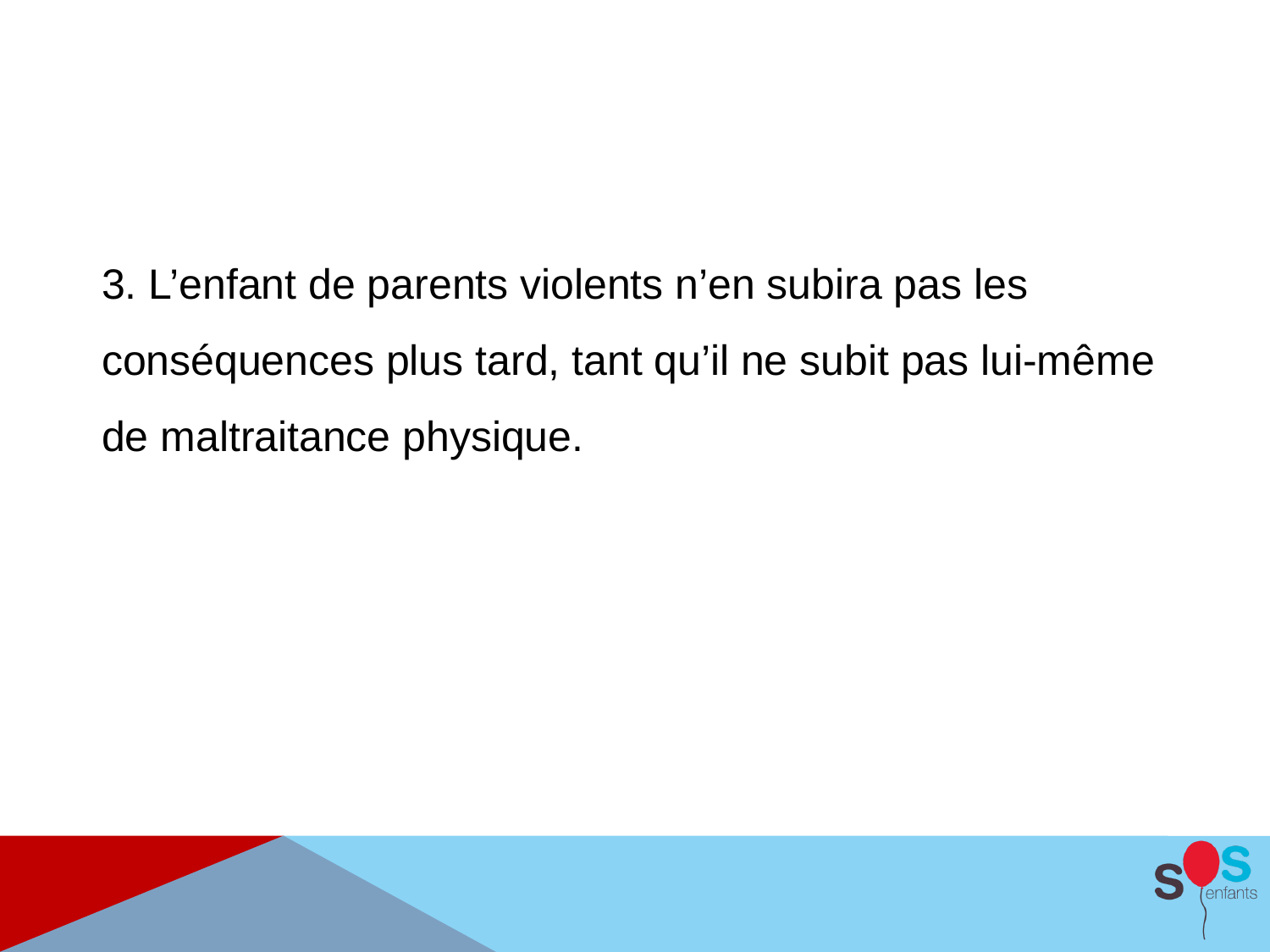

3. L’enfant de parents violents n’en subira pas les conséquences plus tard, tant qu’il ne subit pas lui-même de maltraitance physique.